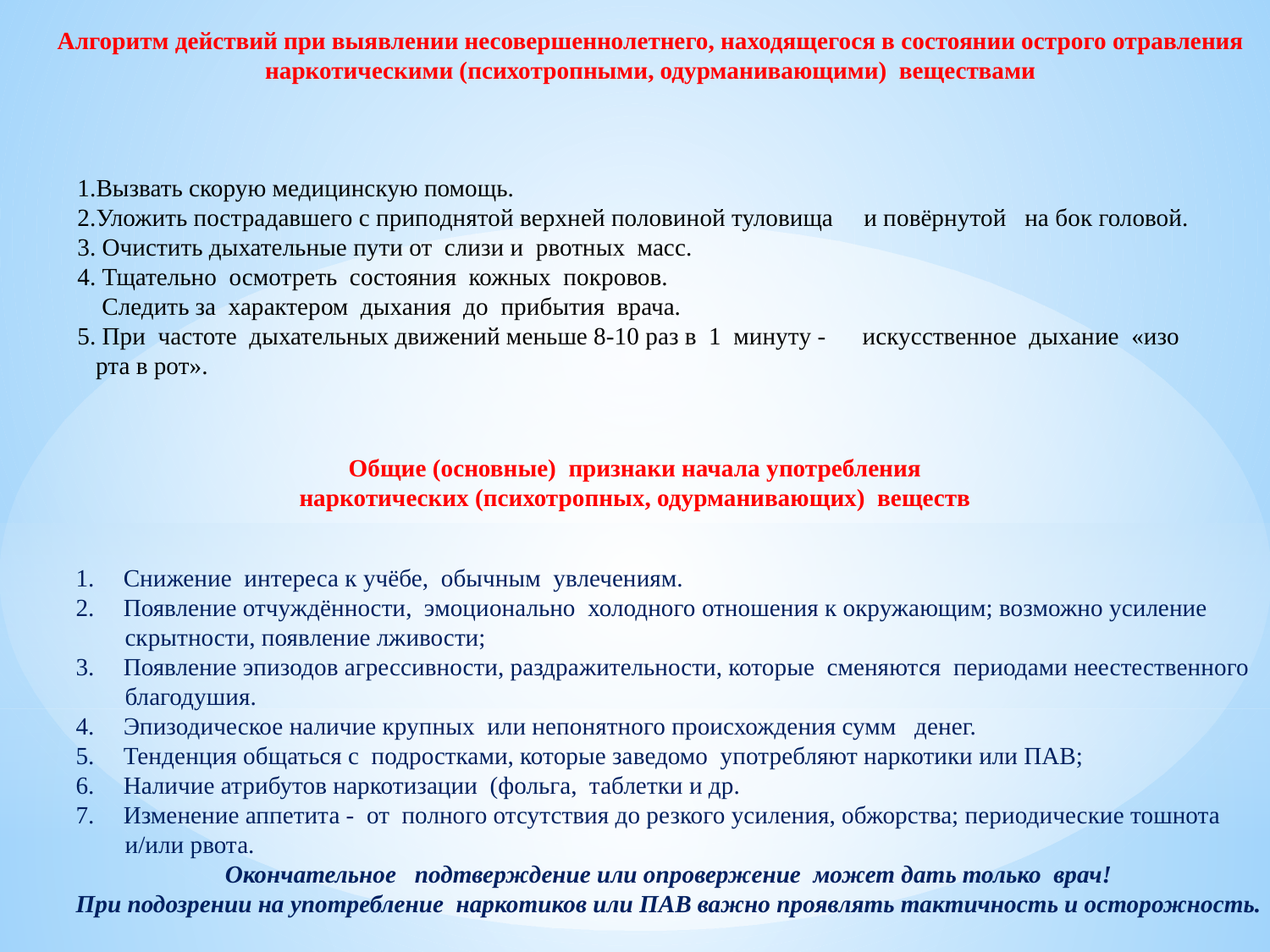

Алгоритм действий при выявлении несовершеннолетнего, находящегося в состоянии острого отравления
наркотическими (психотропными, одурманивающими)  веществами
1.Вызвать скорую медицинскую помощь.
2.Уложить пострадавшего с приподнятой верхней половиной туловища     и повёрнутой   на бок головой.
3. Очистить дыхательные пути от  слизи и  рвотных  масс.
4. Тщательно  осмотреть  состояния  кожных  покровов.
    Следить за  характером  дыхания  до  прибытия  врача.
5. При  частоте  дыхательных движений меньше 8-10 раз в  1  минуту -      искусственное  дыхание  «изо
   рта в рот».
Общие (основные)  признаки начала употребления
наркотических (психотропных, одурманивающих)  веществ
Снижение  интереса к учёбе,  обычным  увлечениям.
Появление отчуждённости,  эмоционально  холодного отношения к окружающим; возможно усиление
        скрытности, появление лживости;
Появление эпизодов агрессивности, раздражительности, которые  сменяются  периодами неестественного
        благодушия.
Эпизодическое наличие крупных  или непонятного происхождения сумм   денег.
Тенденция общаться с  подростками, которые заведомо  употребляют наркотики или ПАВ;
Наличие атрибутов наркотизации  (фольга,  таблетки и др.
Изменение аппетита -  от  полного отсутствия до резкого усиления, обжорства; периодические тошнота
        и/или рвота.
Окончательное   подтверждение или опровержение  может дать только  врач!
При подозрении на употребление  наркотиков или ПАВ важно проявлять тактичность и осторожность.